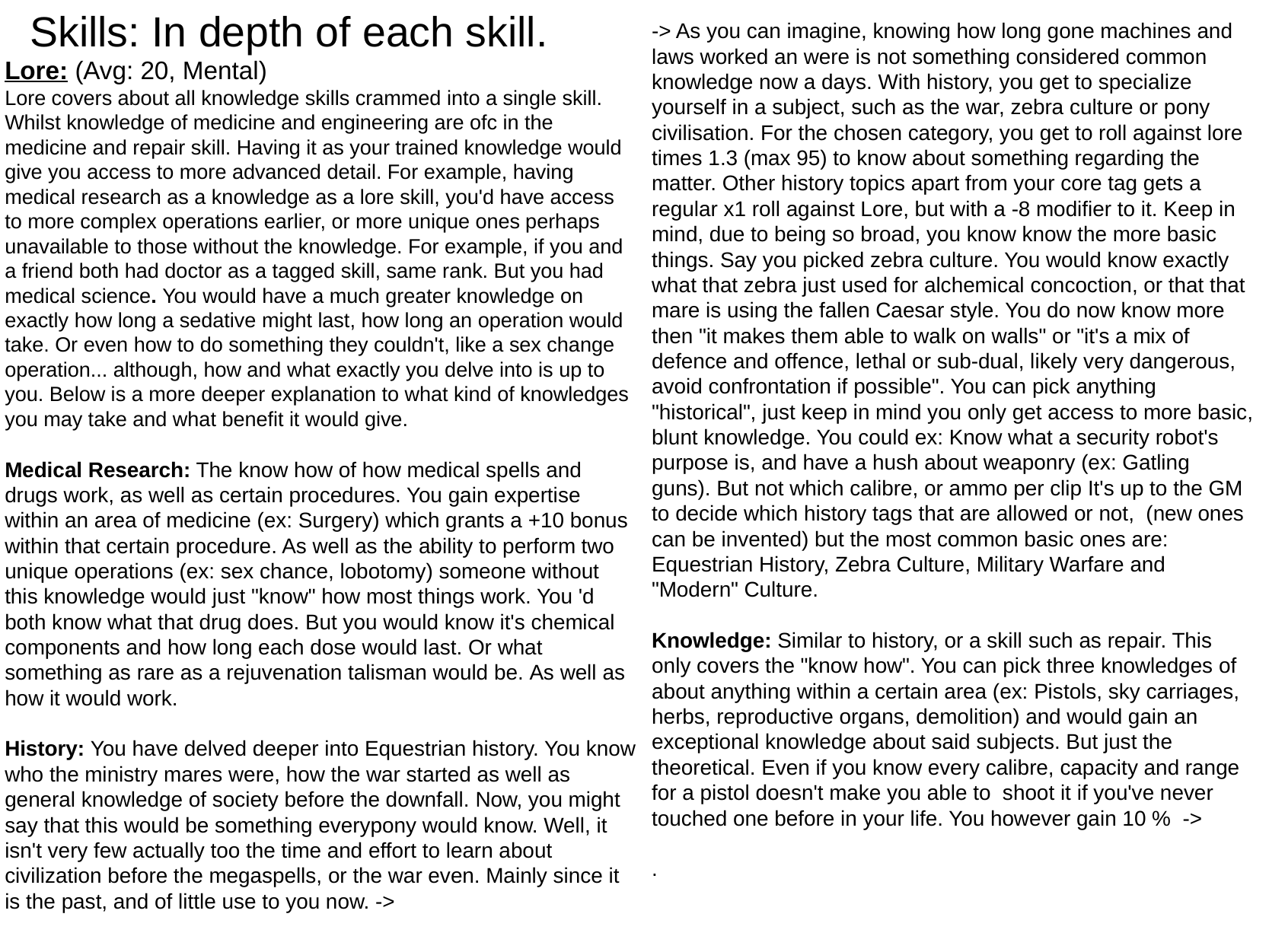

# Skills: In depth of each skill.
-> As you can imagine, knowing how long gone machines and laws worked an were is not something considered common knowledge now a days. With history, you get to specialize yourself in a subject, such as the war, zebra culture or pony civilisation. For the chosen category, you get to roll against lore times 1.3 (max 95) to know about something regarding the matter. Other history topics apart from your core tag gets a regular x1 roll against Lore, but with a -8 modifier to it. Keep in mind, due to being so broad, you know know the more basic things. Say you picked zebra culture. You would know exactly what that zebra just used for alchemical concoction, or that that mare is using the fallen Caesar style. You do now know more then "it makes them able to walk on walls" or "it's a mix of defence and offence, lethal or sub-dual, likely very dangerous, avoid confrontation if possible". You can pick anything "historical", just keep in mind you only get access to more basic, blunt knowledge. You could ex: Know what a security robot's purpose is, and have a hush about weaponry (ex: Gatling guns). But not which calibre, or ammo per clip It's up to the GM to decide which history tags that are allowed or not,  (new ones can be invented) but the most common basic ones are: Equestrian History, Zebra Culture, Military Warfare and "Modern" Culture.

Knowledge: Similar to history, or a skill such as repair. This only covers the "know how". You can pick three knowledges of about anything within a certain area (ex: Pistols, sky carriages, herbs, reproductive organs, demolition) and would gain an exceptional knowledge about said subjects. But just the theoretical. Even if you know every calibre, capacity and range for a pistol doesn't make you able to  shoot it if you've never touched one before in your life. You however gain 10 %  ->

.

Lore: (Avg: 20, Mental)
Lore covers about all knowledge skills crammed into a single skill. Whilst knowledge of medicine and engineering are ofc in the medicine and repair skill. Having it as your trained knowledge would give you access to more advanced detail. For example, having medical research as a knowledge as a lore skill, you'd have access to more complex operations earlier, or more unique ones perhaps unavailable to those without the knowledge. For example, if you and a friend both had doctor as a tagged skill, same rank. But you had medical science. You would have a much greater knowledge on exactly how long a sedative might last, how long an operation would take. Or even how to do something they couldn't, like a sex change operation... although, how and what exactly you delve into is up to you. Below is a more deeper explanation to what kind of knowledges you may take and what benefit it would give.

Medical Research: The know how of how medical spells and drugs work, as well as certain procedures. You gain expertise within an area of medicine (ex: Surgery) which grants a +10 bonus within that certain procedure. As well as the ability to perform two unique operations (ex: sex chance, lobotomy) someone without this knowledge would just "know" how most things work. You 'd both know what that drug does. But you would know it's chemical components and how long each dose would last. Or what something as rare as a rejuvenation talisman would be. As well as how it would work.

History: You have delved deeper into Equestrian history. You know who the ministry mares were, how the war started as well as general knowledge of society before the downfall. Now, you might say that this would be something everypony would know. Well, it isn't very few actually too the time and effort to learn about civilization before the megaspells, or the war even. Mainly since it is the past, and of little use to you now. ->